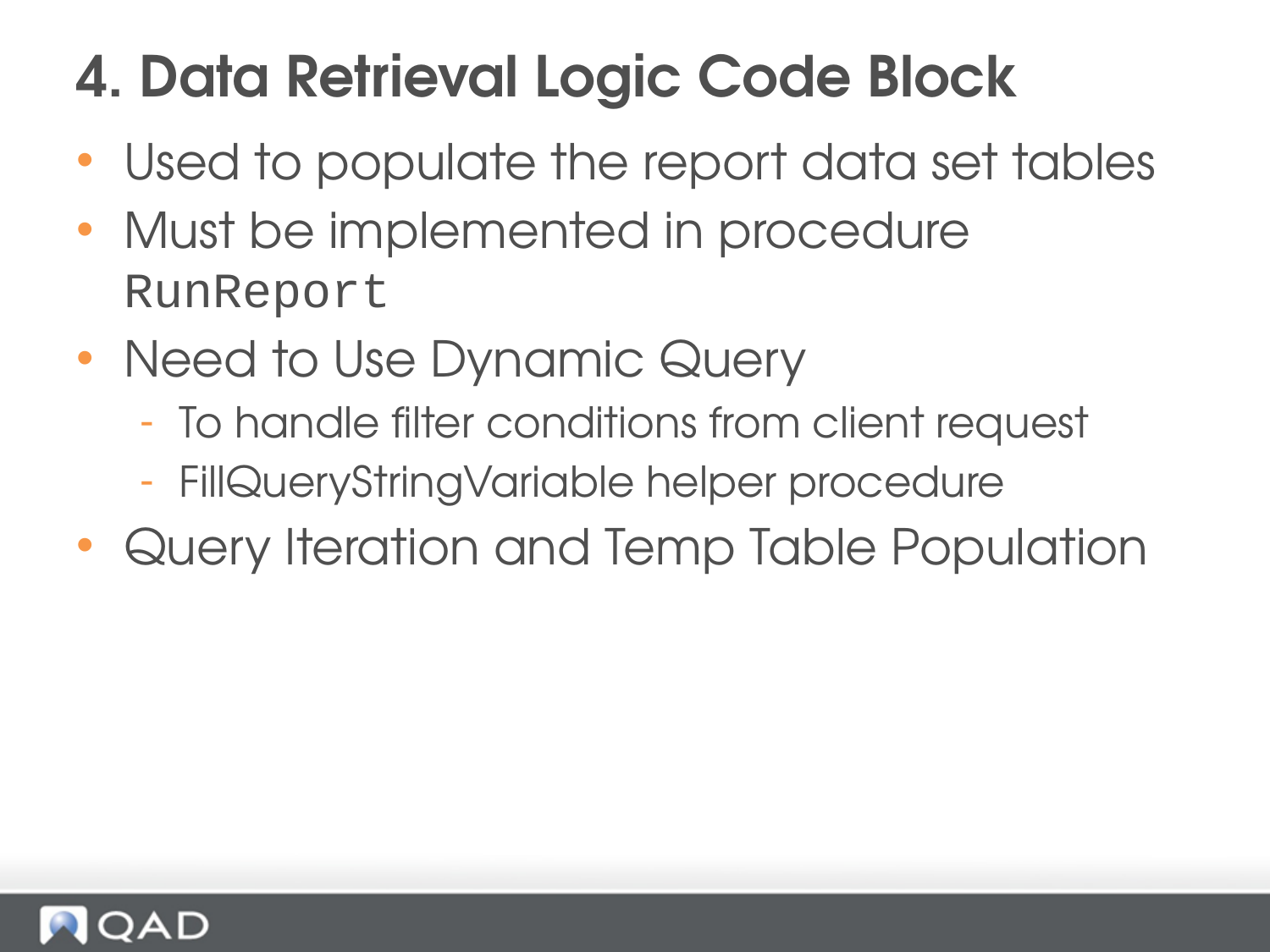

# 4. Data Retrieval Logic Code Block
Used to populate the report data set tables
Must be implemented in procedure RunReport
Need to Use Dynamic Query
To handle filter conditions from client request
FillQueryStringVariable helper procedure
Query Iteration and Temp Table Population